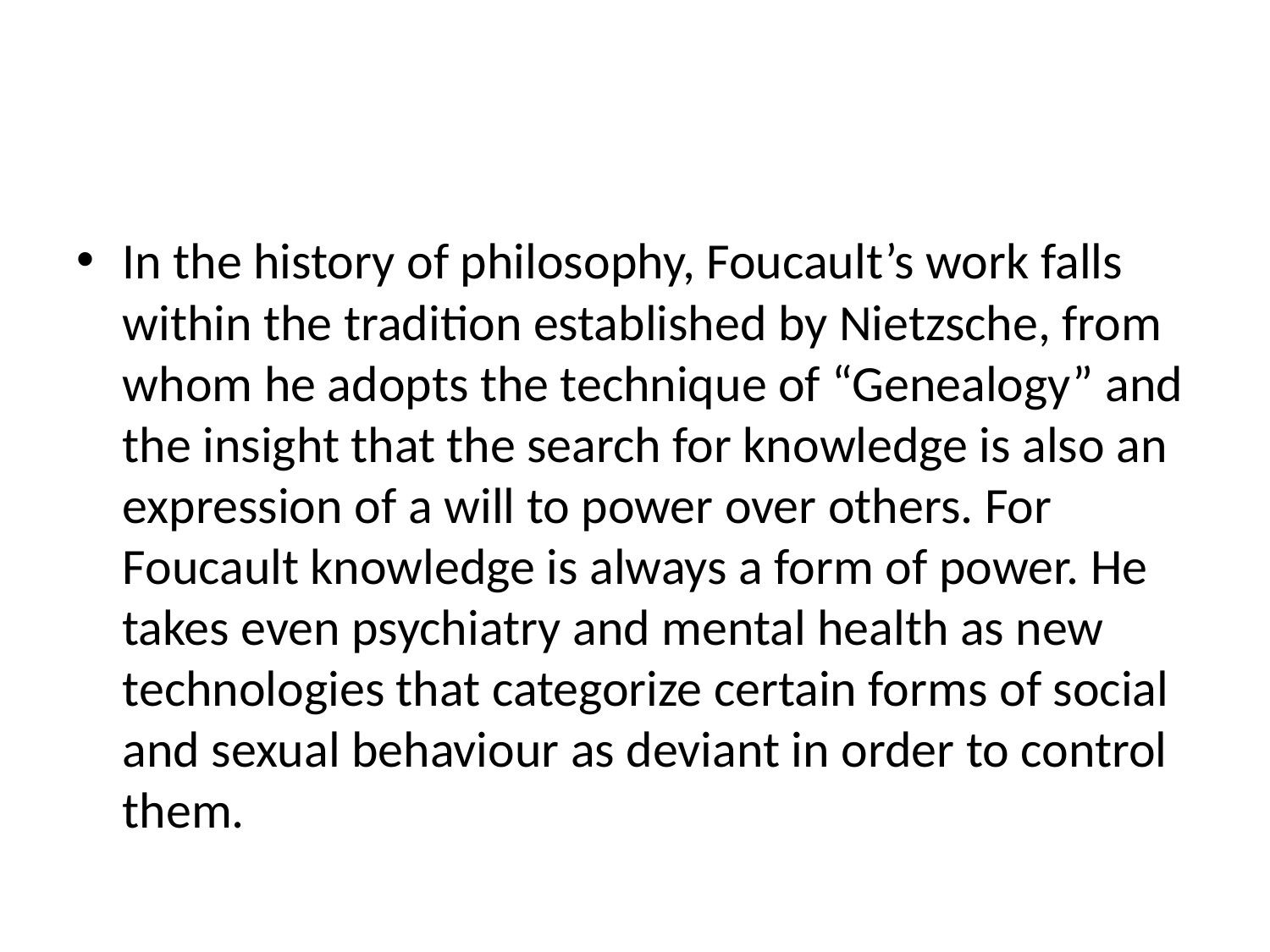

#
In the history of philosophy, Foucault’s work falls within the tradition established by Nietzsche, from whom he adopts the technique of “Genealogy” and the insight that the search for knowledge is also an expression of a will to power over others. For Foucault knowledge is always a form of power. He takes even psychiatry and mental health as new technologies that categorize certain forms of social and sexual behaviour as deviant in order to control them.